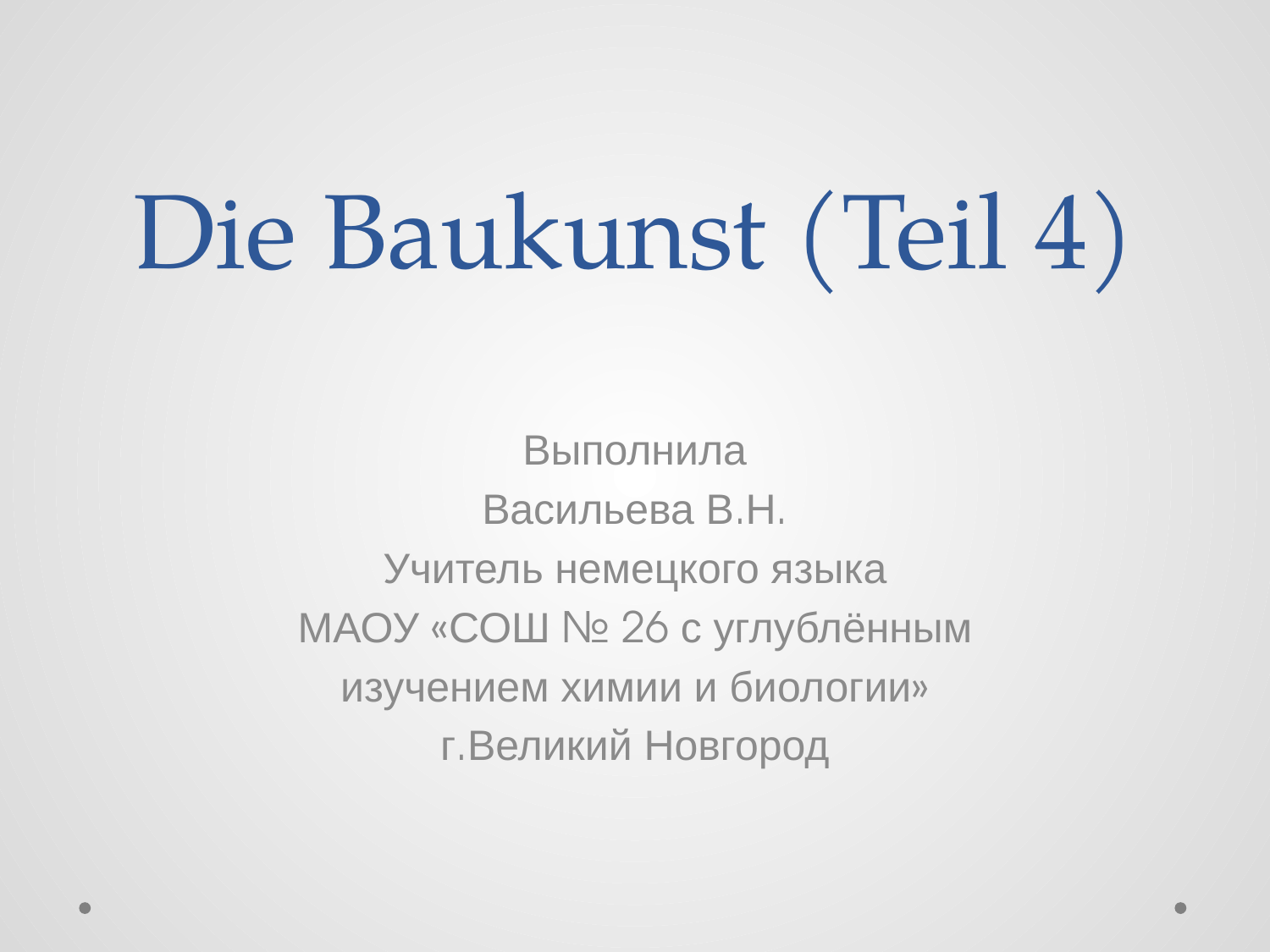

# Die Baukunst (Teil 4)
Выполнила
Васильева В.Н.
Учитель немецкого языка
МАОУ «СОШ № 26 с углублённым
изучением химии и биологии»
г.Великий Новгород